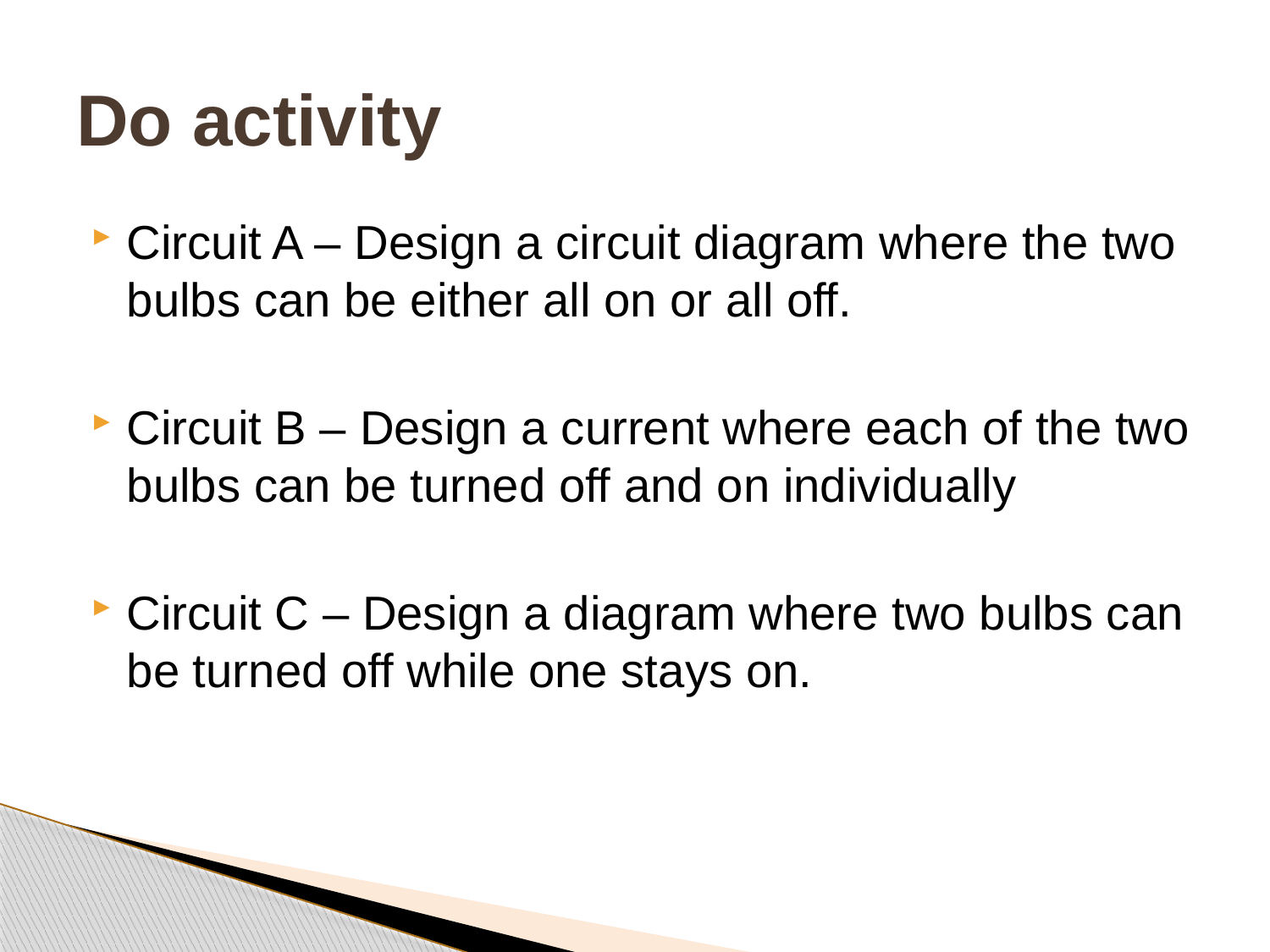

# Do activity
Circuit A – Design a circuit diagram where the two bulbs can be either all on or all off.

Circuit B – Design a current where each of the two bulbs can be turned off and on individually

Circuit C – Design a diagram where two bulbs can be turned off while one stays on.